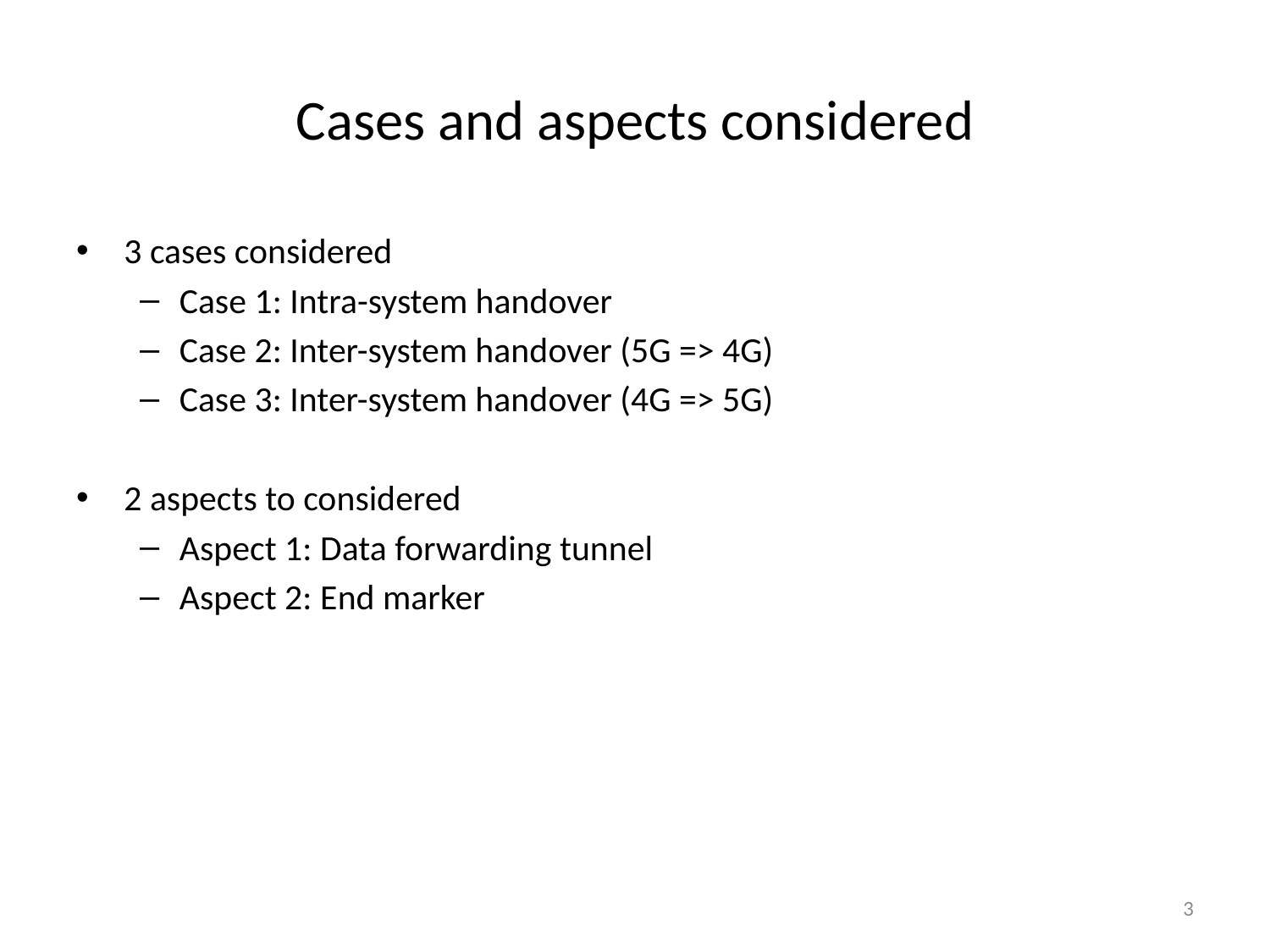

# Cases and aspects considered
3 cases considered
Case 1: Intra-system handover
Case 2: Inter-system handover (5G => 4G)
Case 3: Inter-system handover (4G => 5G)

2 aspects to considered
Aspect 1: Data forwarding tunnel
Aspect 2: End marker
3